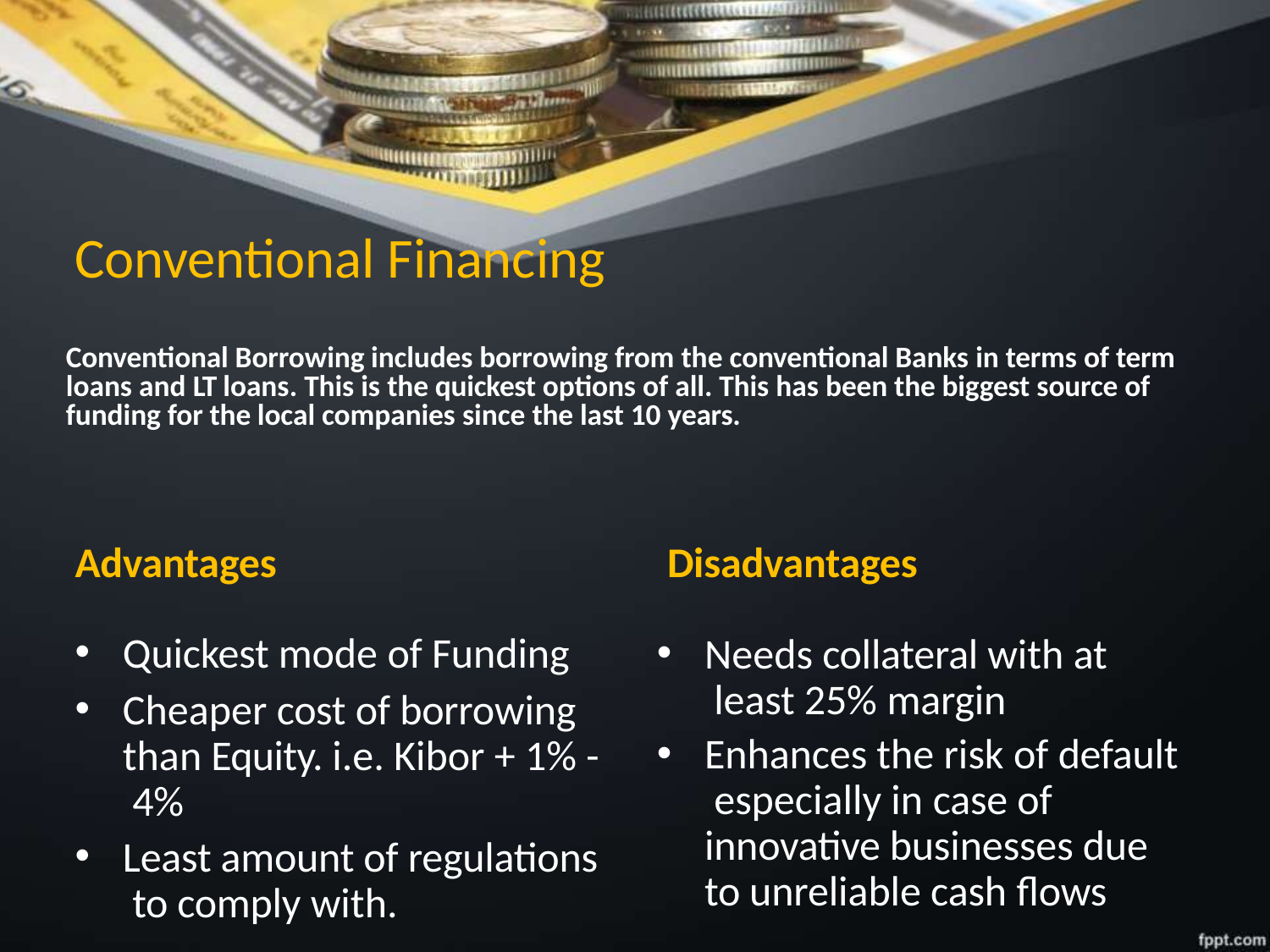

# Conventional Financing
Conventional Borrowing includes borrowing from the conventional Banks in terms of term  loans and LT loans. This is the quickest options of all. This has been the biggest source of  funding for the local companies since the last 10 years.

Advantages	Disadvantages
Quickest mode of Funding
Cheaper cost of borrowing  than Equity. i.e. Kibor + 1% -  4%
Least amount of regulations  to comply with.
Needs collateral with at  least 25% margin
Enhances the risk of default  especially in case of  innovative businesses due  to unreliable cash flows